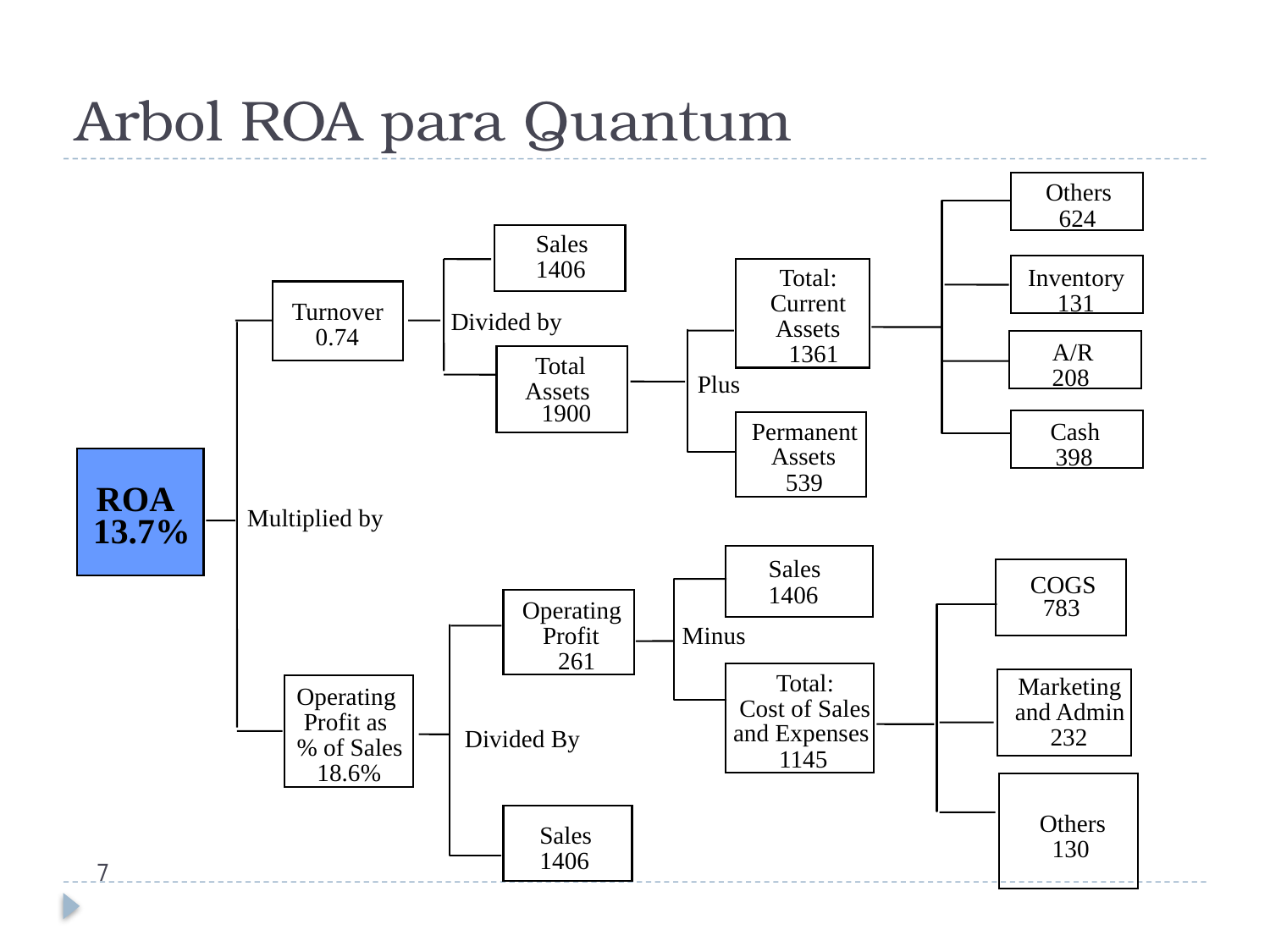

# Arbol ROA para Quantum

Others

624

Sales

1406
Total:
Inventory

Current

131

Turnover

Divided by
Assets

0.74

A/R

1361
Total

208

Plus
Assets

1900
Permanent

Cash

Assets

398

539
ROA

Multiplied by
13.7%

Sales

COGS

1406

783
Operating

Profit

Minus

261

Total:

Marketing

Operating

Cost of Sales

and Admin

Profit as

and Expenses

232
Divided By

% of Sales

1145
18.6%

 Others

Sales

130
1406
7